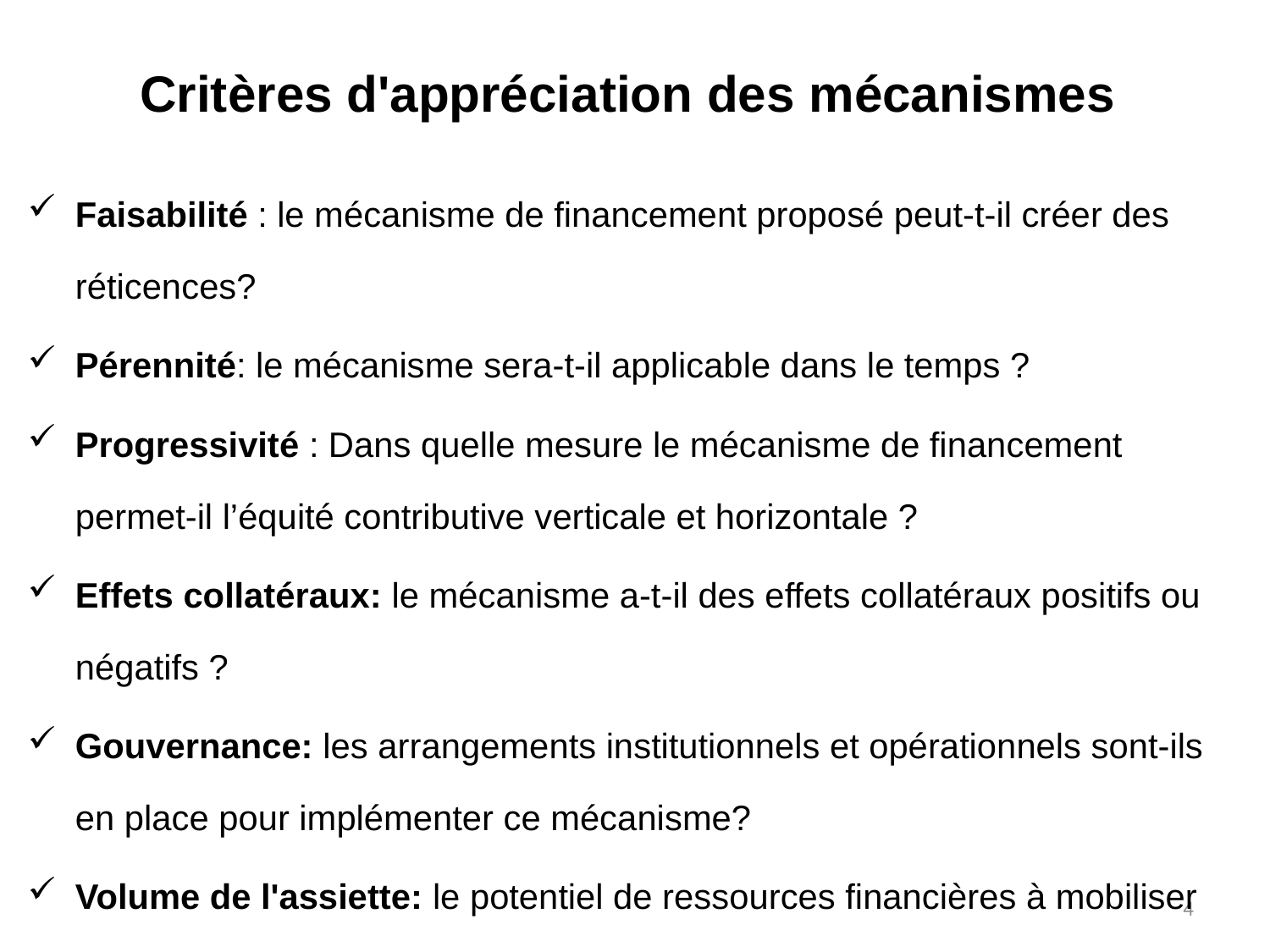

# Critères d'appréciation des mécanismes
Faisabilité : le mécanisme de financement proposé peut-t-il créer des réticences?
Pérennité: le mécanisme sera-t-il applicable dans le temps ?
Progressivité : Dans quelle mesure le mécanisme de financement permet-il l’équité contributive verticale et horizontale ?
Effets collatéraux: le mécanisme a-t-il des effets collatéraux positifs ou négatifs ?
Gouvernance: les arrangements institutionnels et opérationnels sont-ils en place pour implémenter ce mécanisme?
Volume de l'assiette: le potentiel de ressources financières à mobiliser par le mécanisme.

4